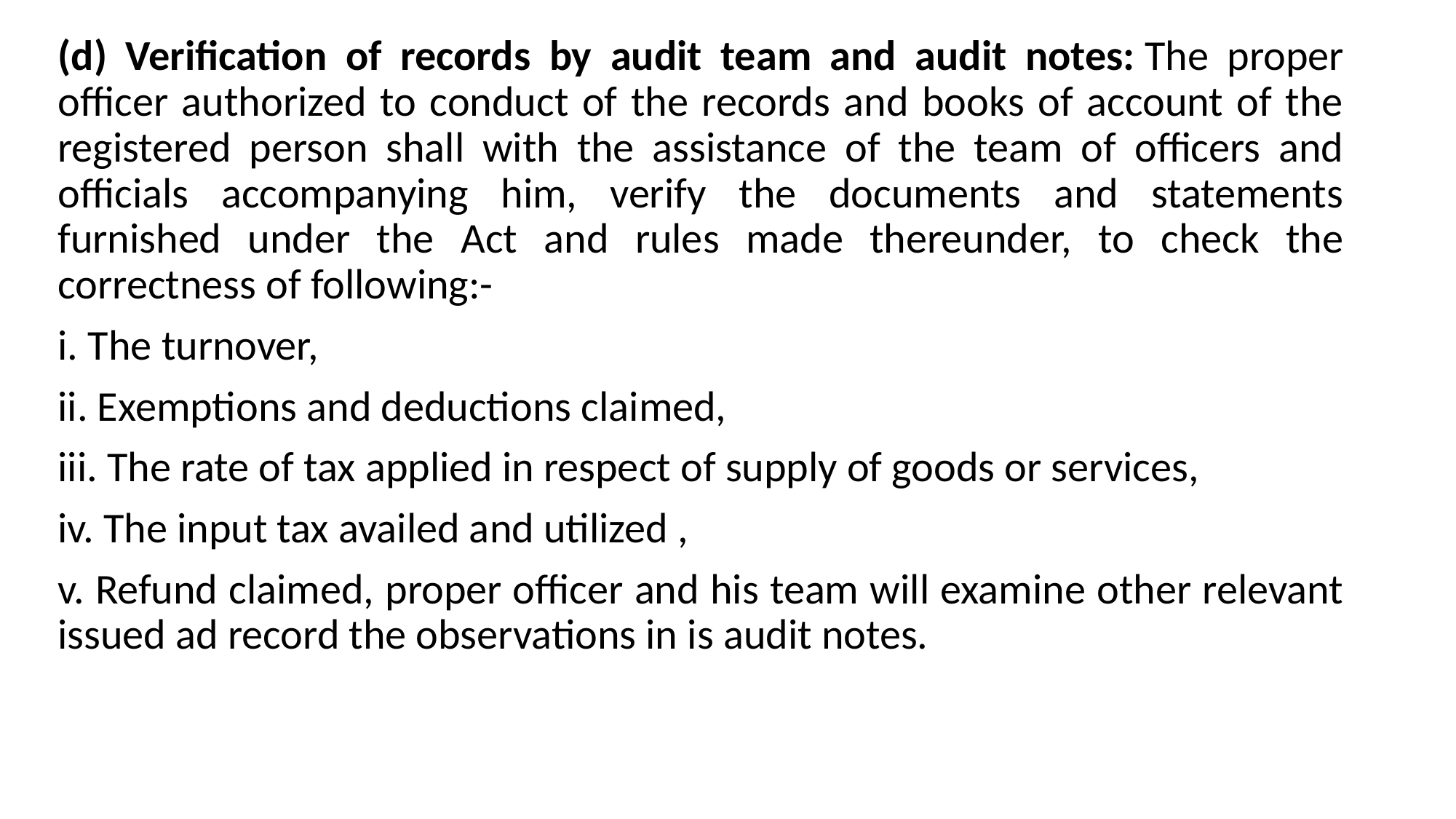

(d) Verification of records by audit team and audit notes: The proper officer authorized to conduct of the records and books of account of the registered person shall with the assistance of the team of officers and officials accompanying him, verify the documents and statements furnished under the Act and rules made thereunder, to check the correctness of following:-
i. The turnover,
ii. Exemptions and deductions claimed,
iii. The rate of tax applied in respect of supply of goods or services,
iv. The input tax availed and utilized ,
v. Refund claimed, proper officer and his team will examine other relevant issued ad record the observations in is audit notes.